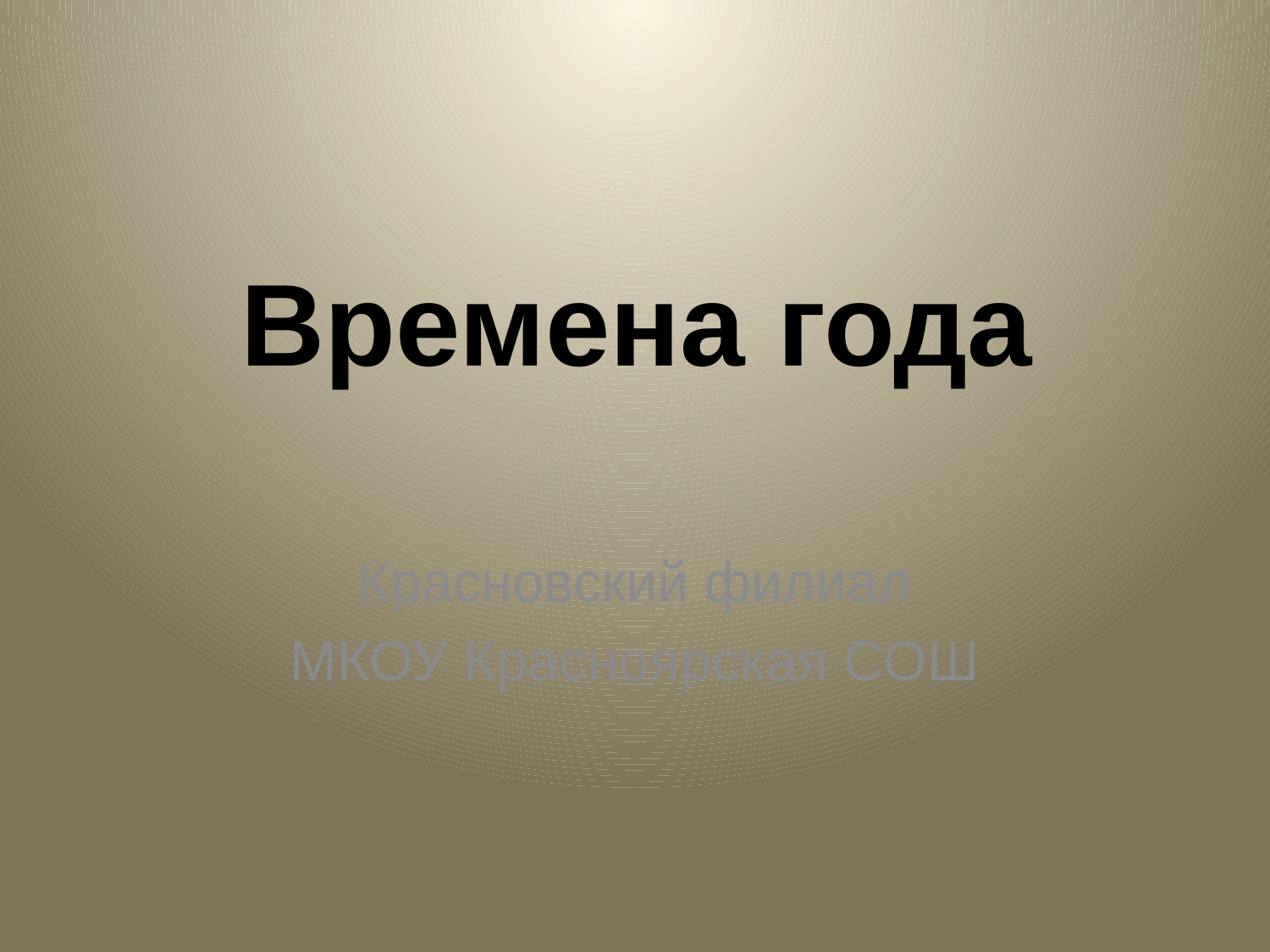

# Времена года
Красновский филиал
МКОУ Красноярская СОШ